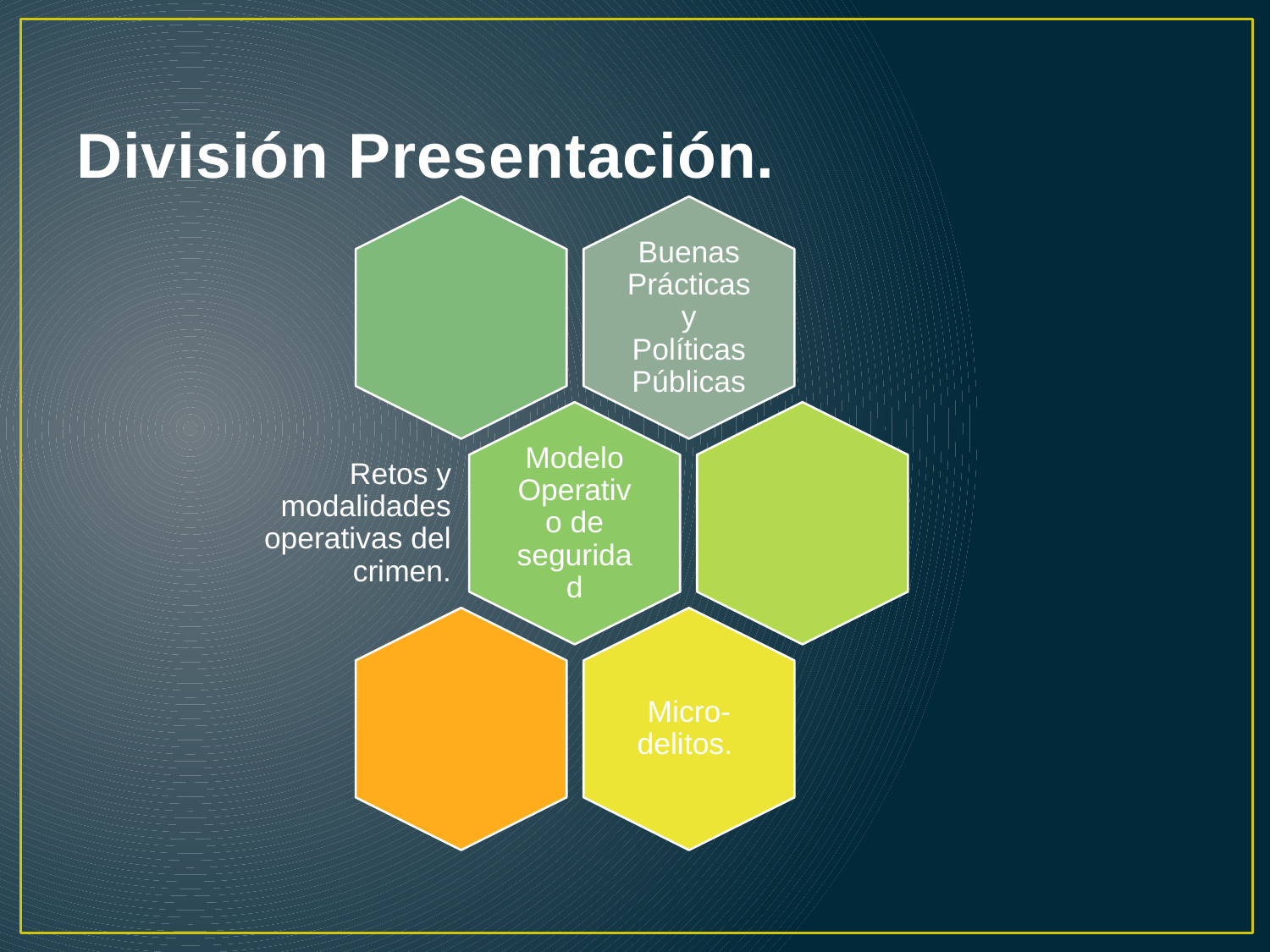

# División Presentación.
Buenas Prácticas y Políticas Públicas

Modelo Operativo de seguridad
Retos y modalidades operativas del crimen.

Micro-delitos.